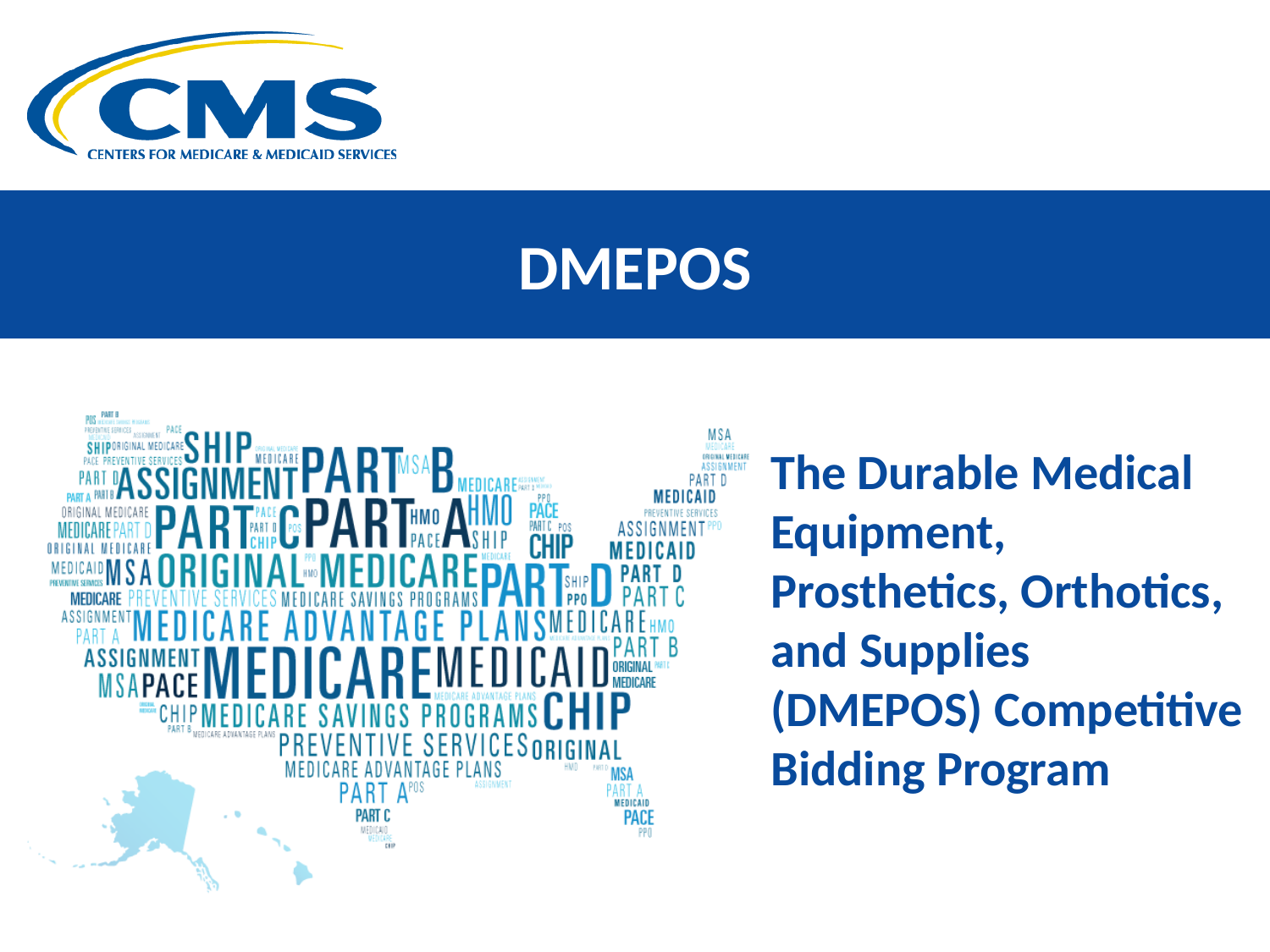

# DMEPOS
The Durable Medical Equipment, Prosthetics, Orthotics, and Supplies (DMEPOS) Competitive Bidding Program